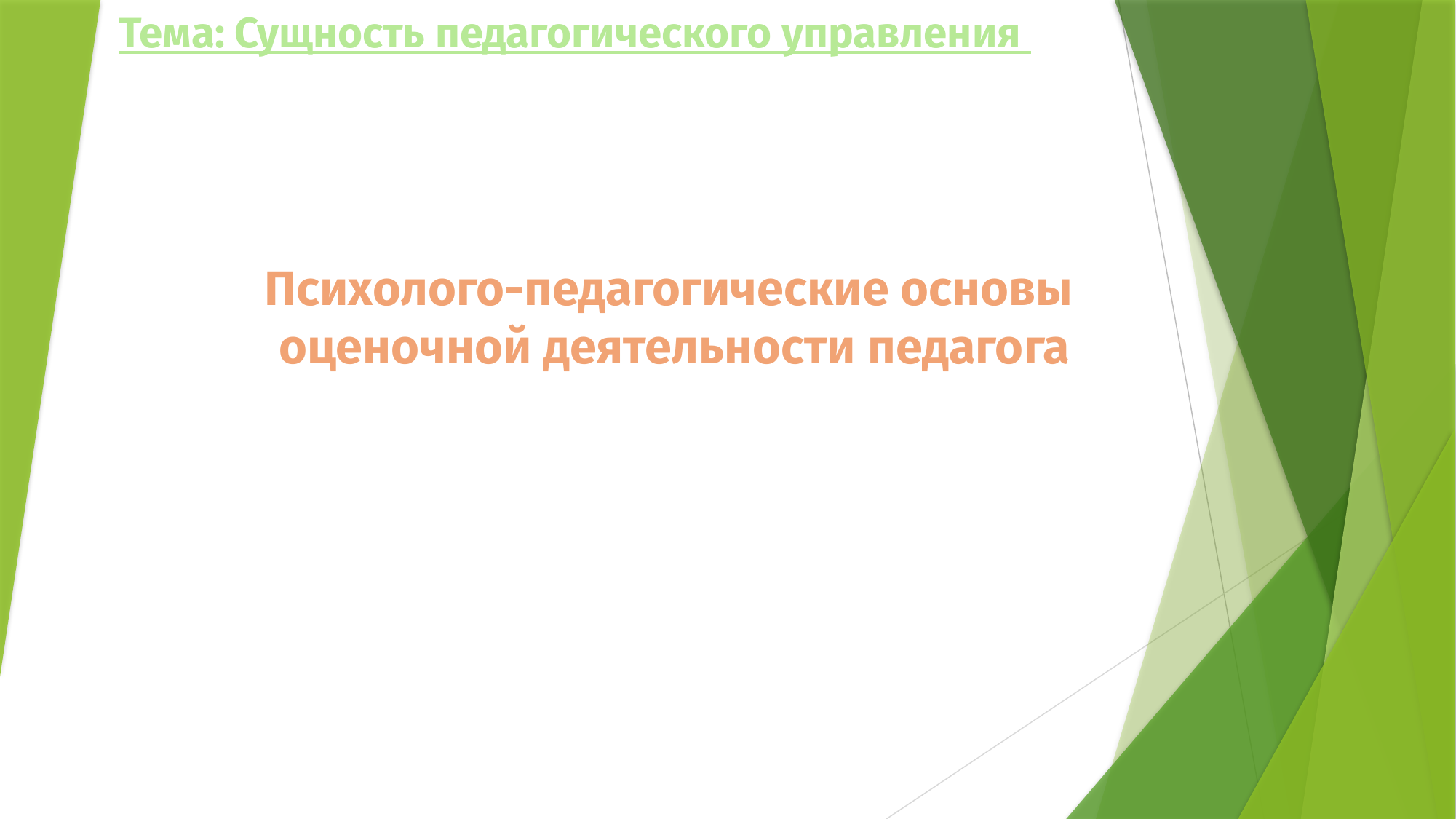

Тема: Сущность педагогического управления
Психолого-педагогические основы
 оценочной деятельности педагога